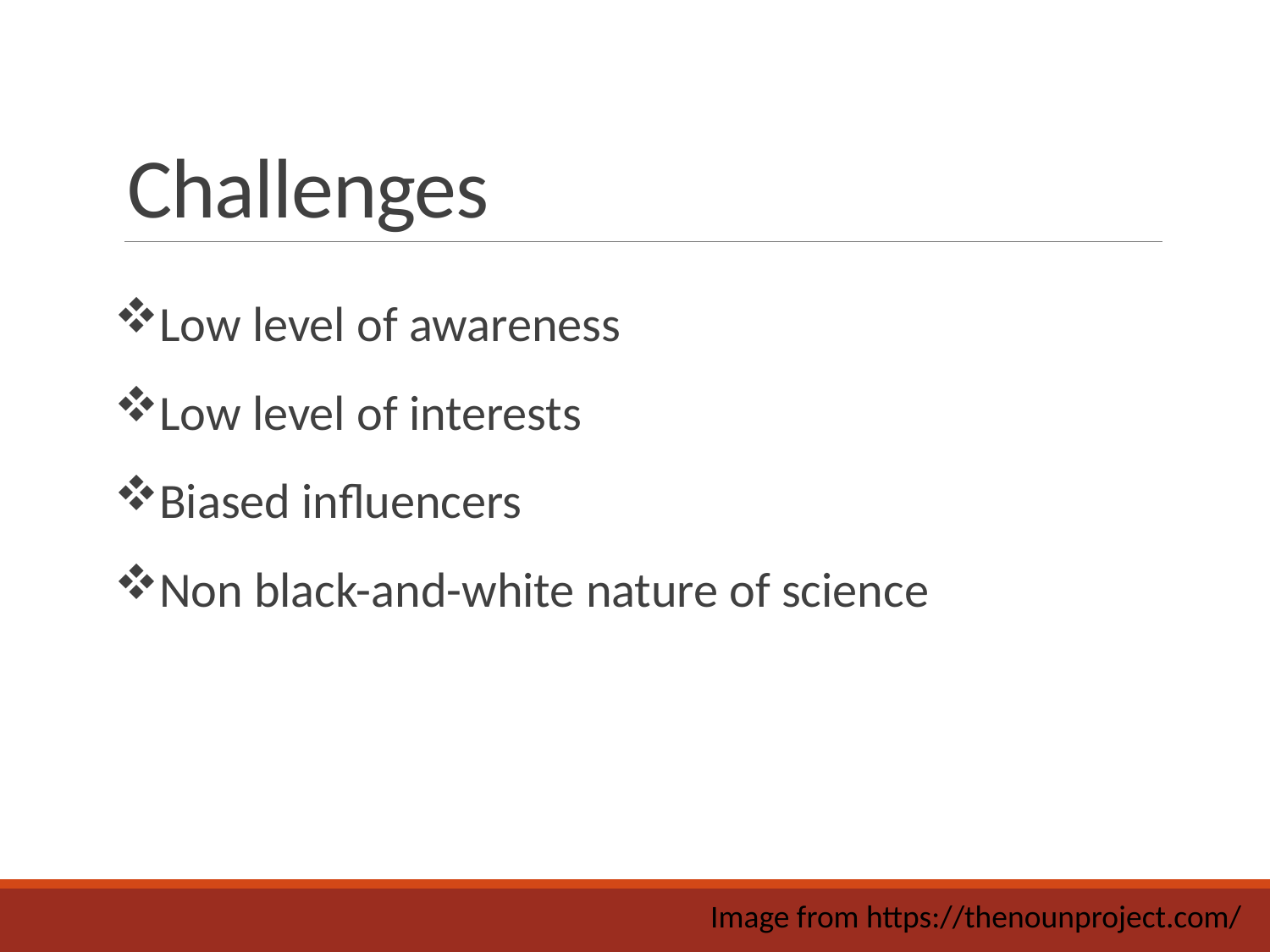

# Challenges
Low level of awareness
Low level of interests
Biased influencers
Non black-and-white nature of science

Image from https://thenounproject.com/​